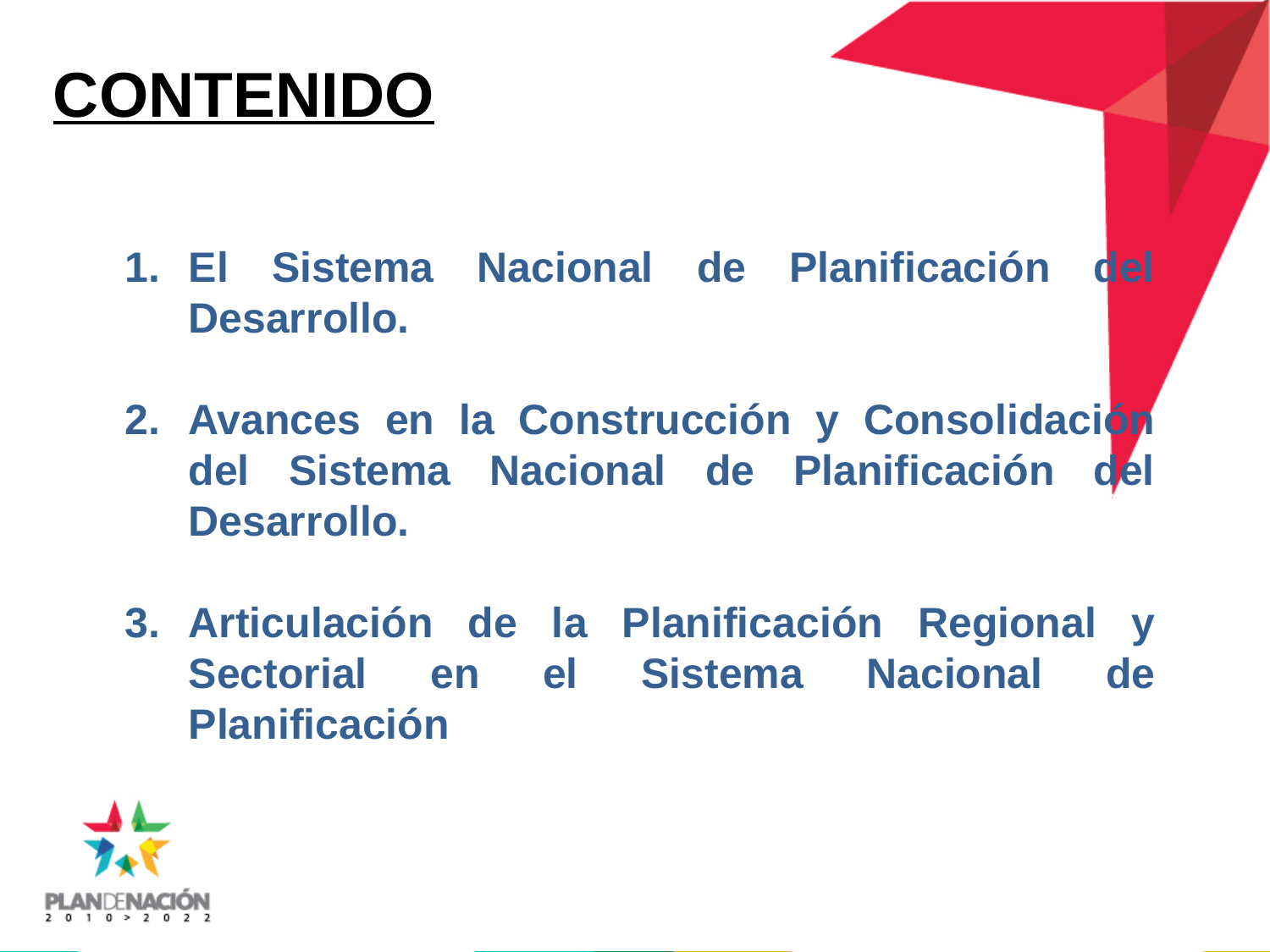

CONTENIDO
El Sistema Nacional de Planificación del Desarrollo.

Avances en la Construcción y Consolidación del Sistema Nacional de Planificación del Desarrollo.

Articulación de la Planificación Regional y Sectorial en el Sistema Nacional de Planificación